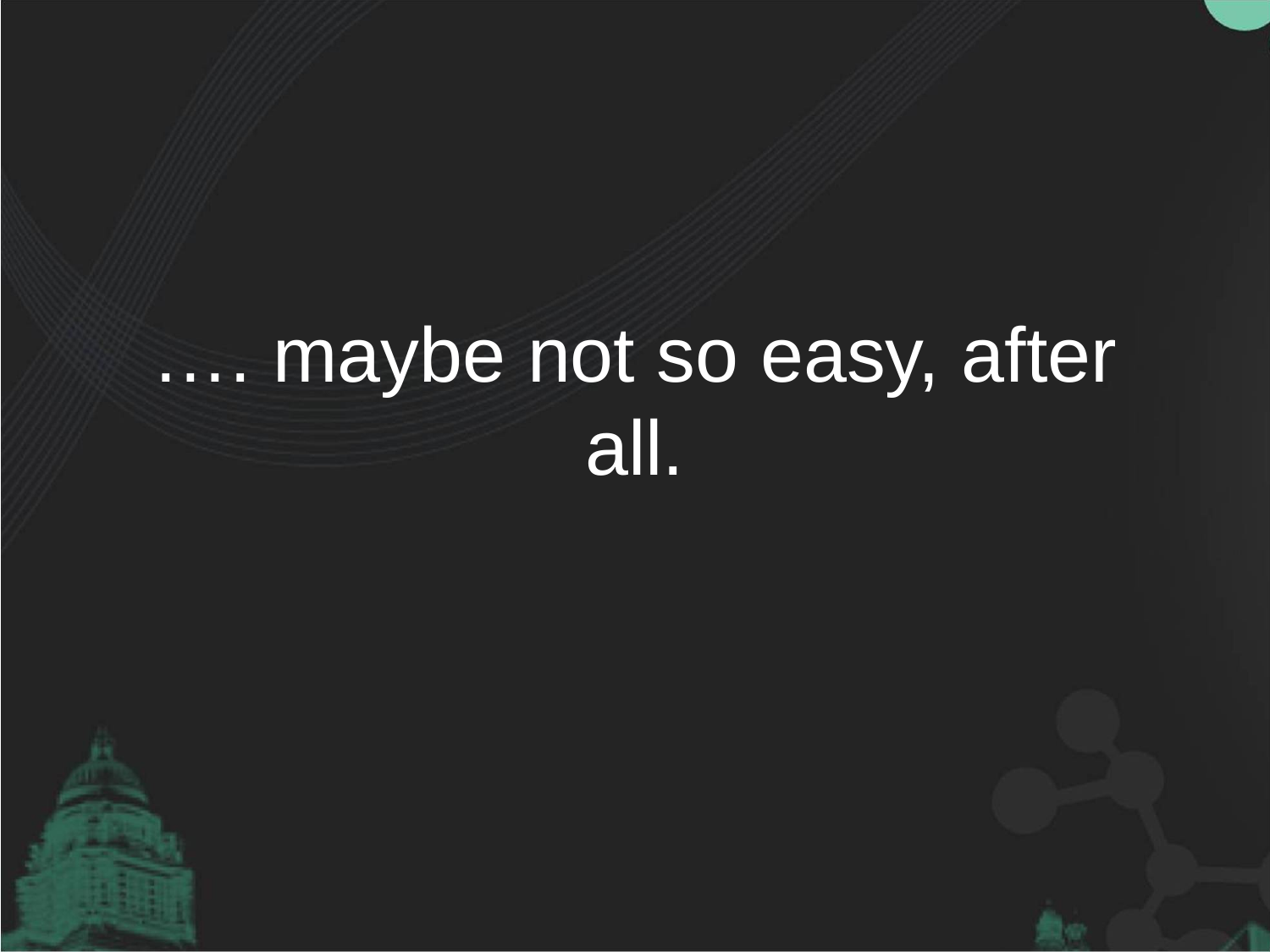

# …. maybe not so easy, after all.